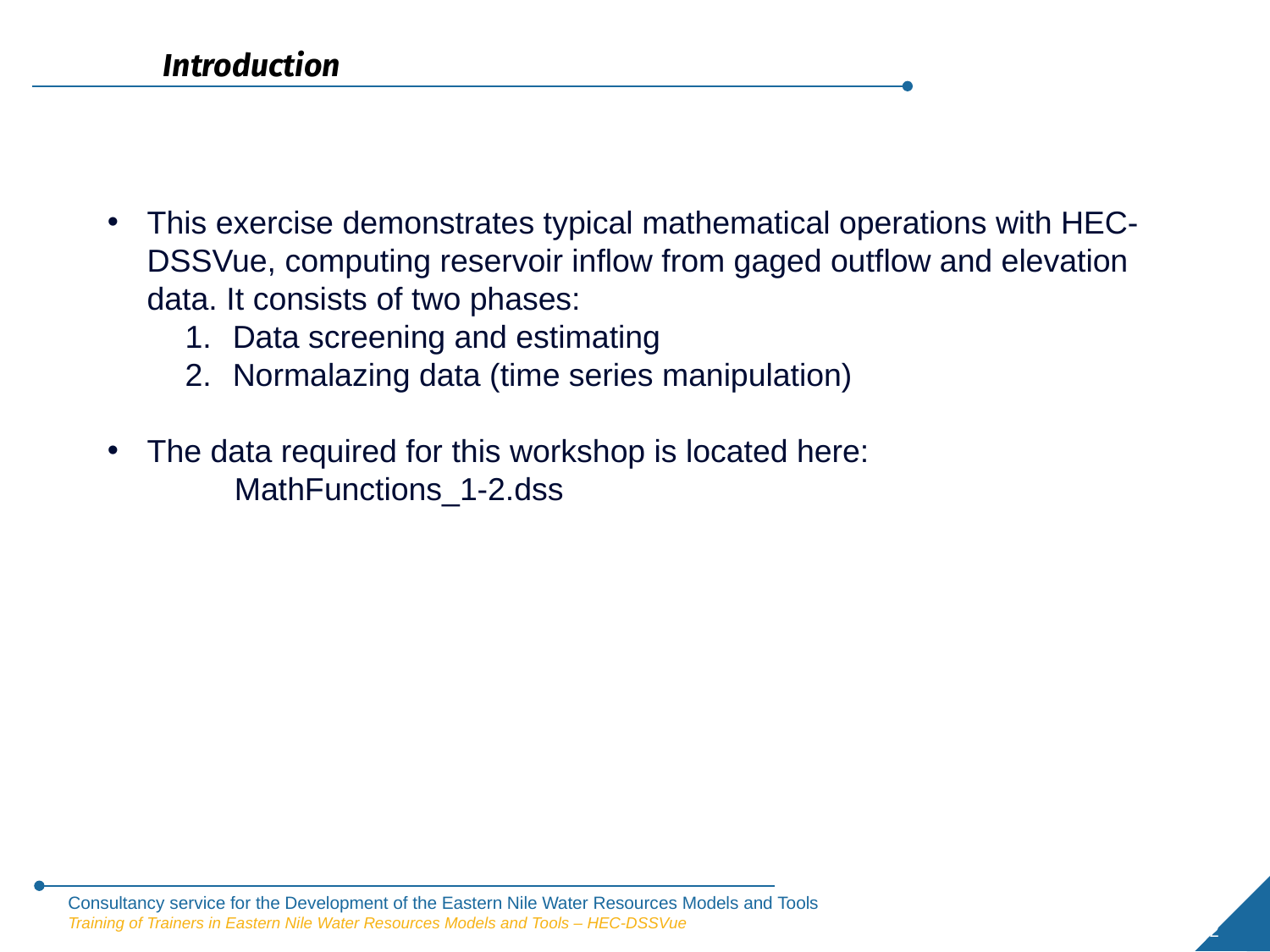

Introduction
This exercise demonstrates typical mathematical operations with HEC-DSSVue, computing reservoir inflow from gaged outflow and elevation data. It consists of two phases:
Data screening and estimating
Normalazing data (time series manipulation)

The data required for this workshop is located here:
MathFunctions_1-2.dss